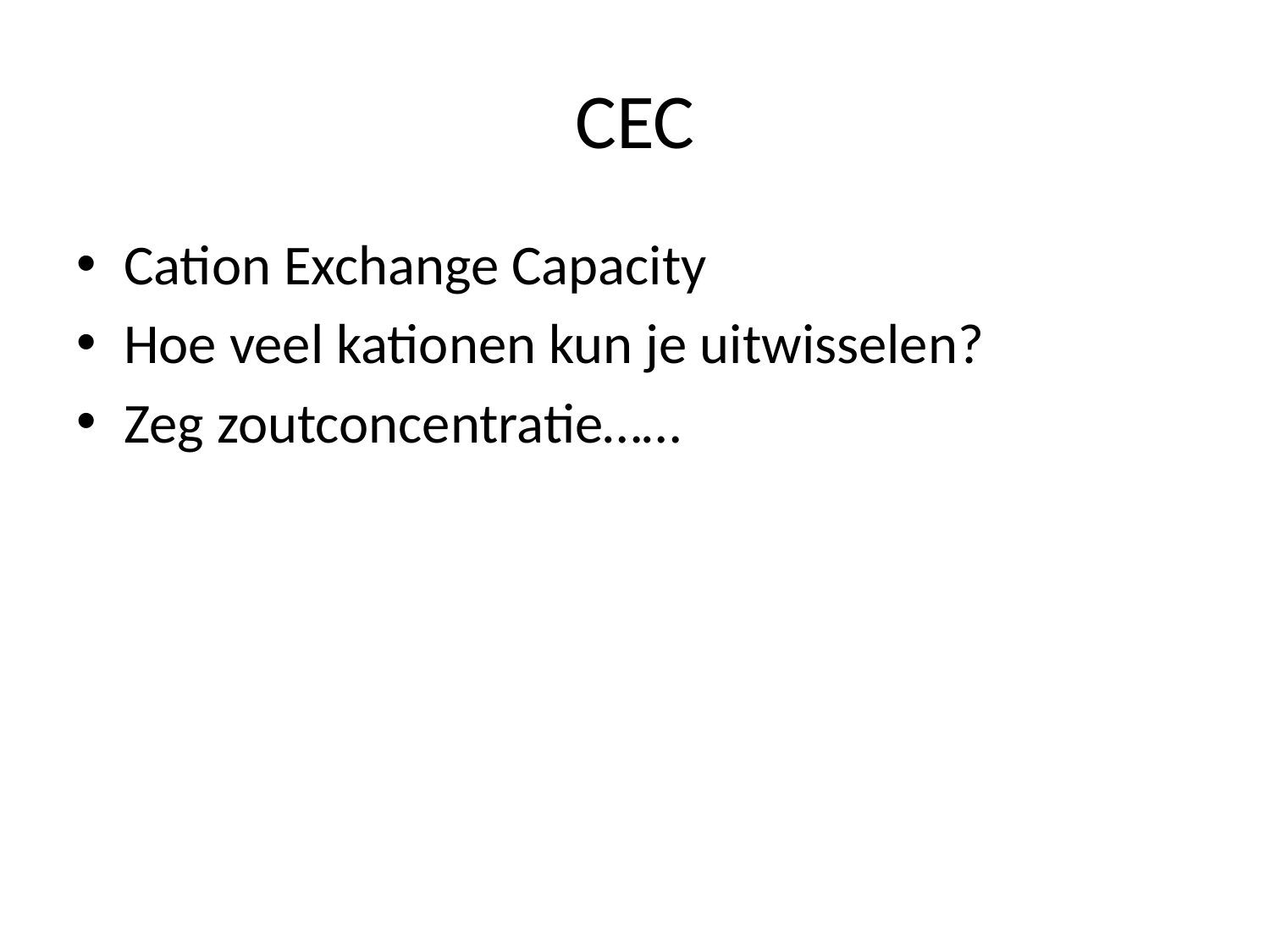

# CEC
Cation Exchange Capacity
Hoe veel kationen kun je uitwisselen?
Zeg zoutconcentratie……